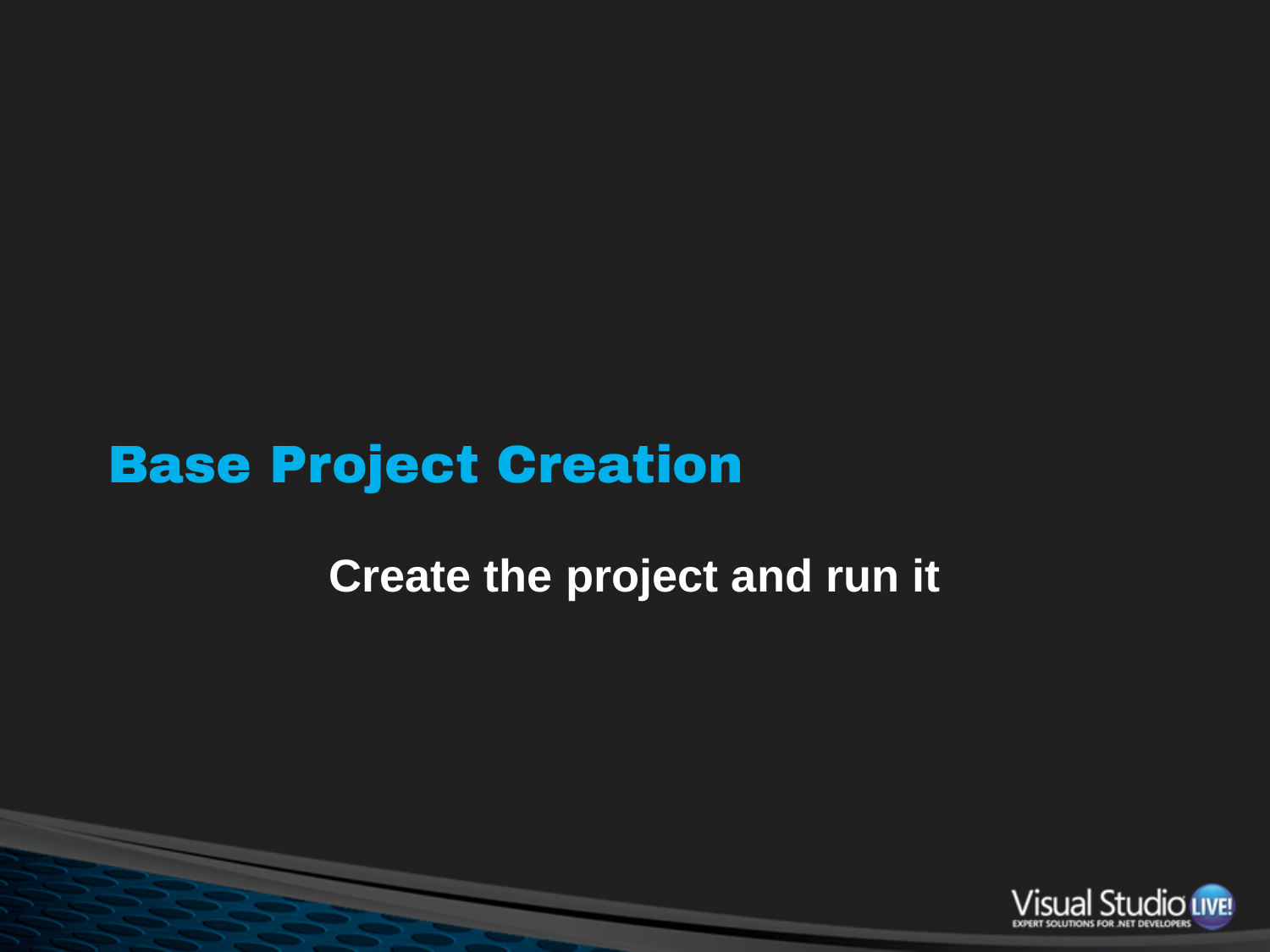

# Base Project Creation
Create the project and run it